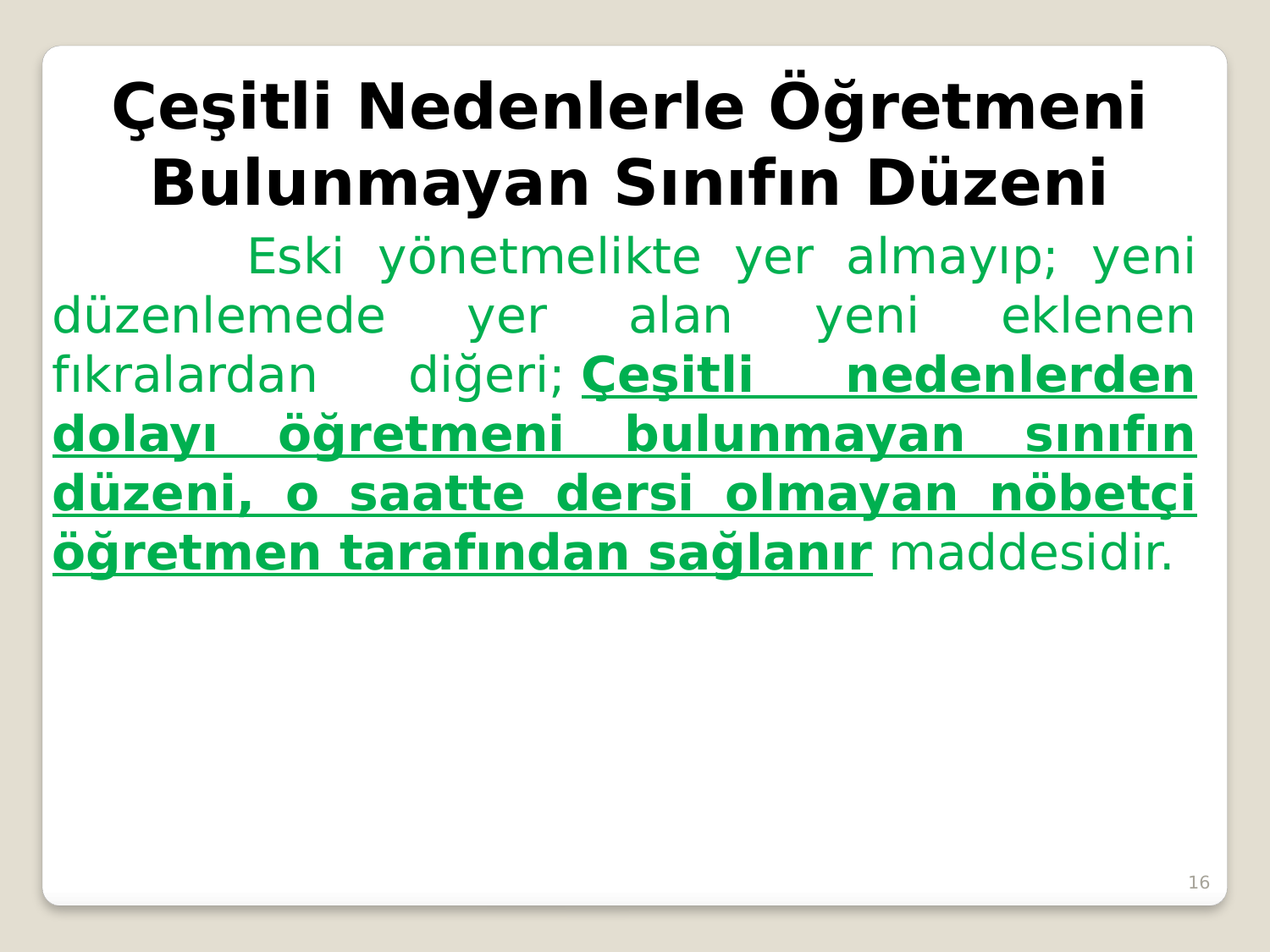

Çeşitli Nedenlerle Öğretmeni Bulunmayan Sınıfın Düzeni

      Eski yönetmelikte yer almayıp; yeni düzenlemede yer alan yeni eklenen fıkralardan diğeri; Çeşitli nedenlerden dolayı öğretmeni bulunmayan sınıfın düzeni, o saatte dersi olmayan nöbetçi öğretmen tarafından sağlanır maddesidir.
16